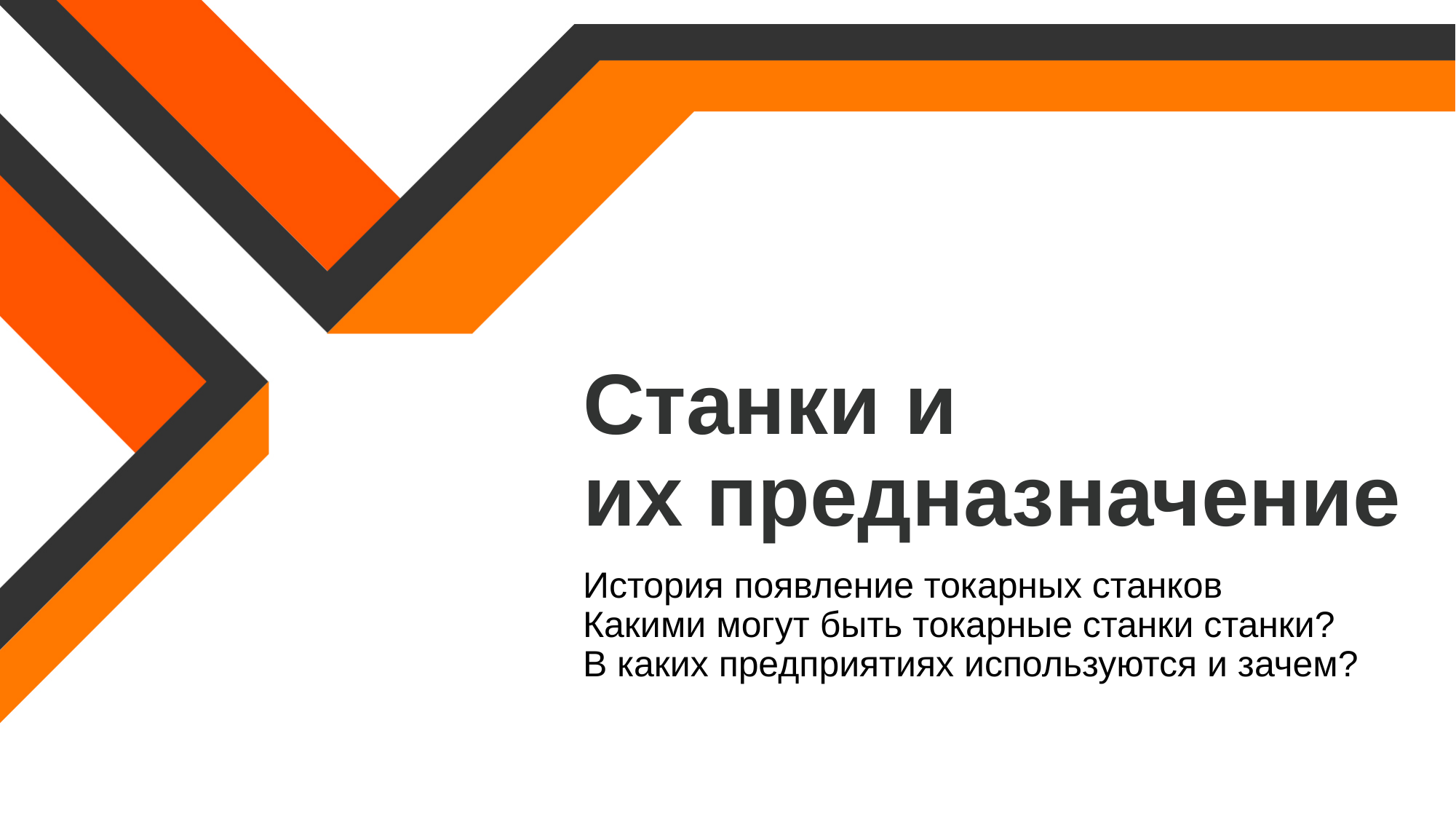

# Станки и их предназначение
История появление токарных станков
Какими могут быть токарные станки станки?
В каких предприятиях используются и зачем?